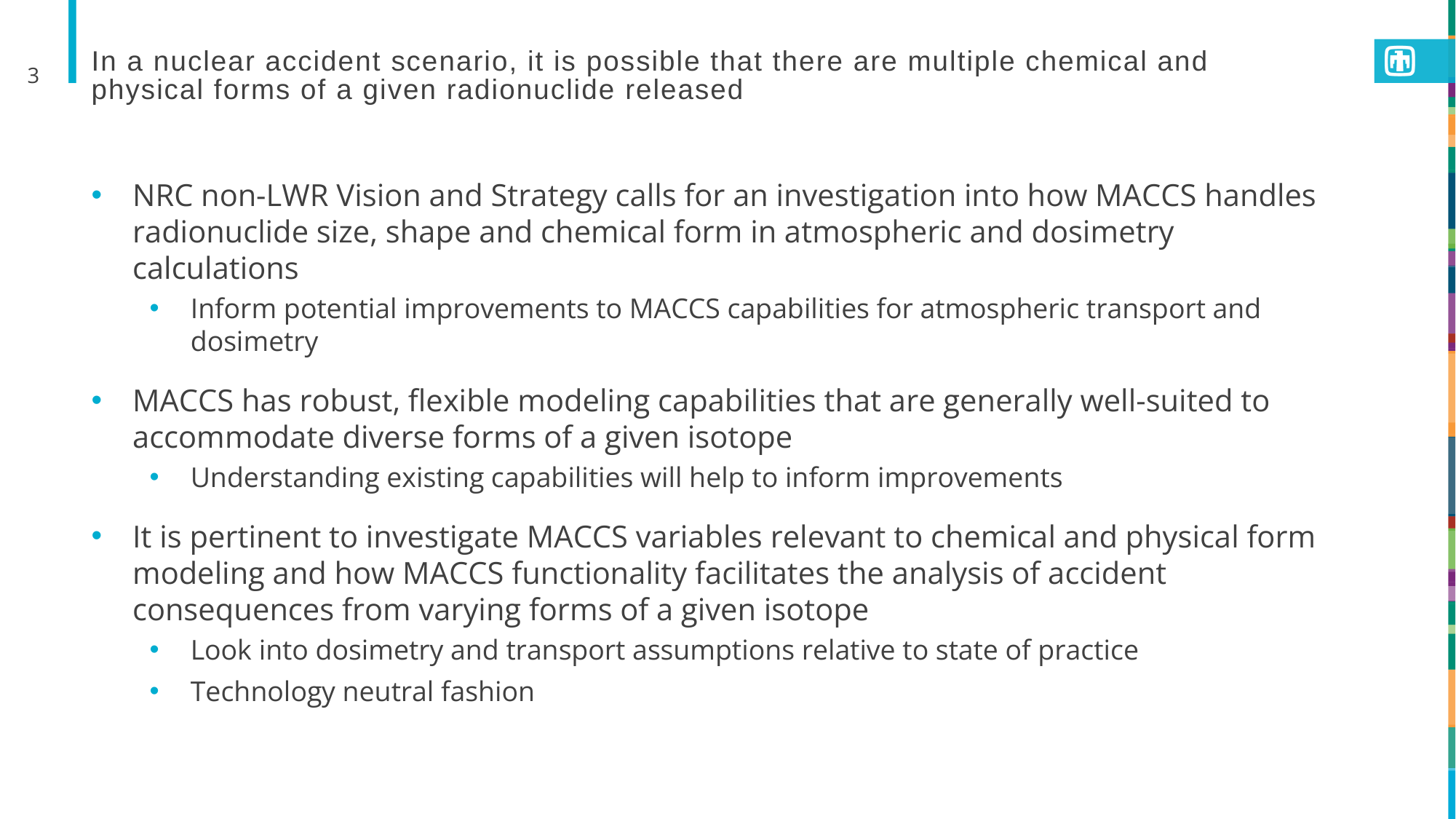

3
# In a nuclear accident scenario, it is possible that there are multiple chemical and physical forms of a given radionuclide released
NRC non-LWR Vision and Strategy calls for an investigation into how MACCS handles radionuclide size, shape and chemical form in atmospheric and dosimetry calculations
Inform potential improvements to MACCS capabilities for atmospheric transport and dosimetry
MACCS has robust, flexible modeling capabilities that are generally well-suited to accommodate diverse forms of a given isotope
Understanding existing capabilities will help to inform improvements
It is pertinent to investigate MACCS variables relevant to chemical and physical form modeling and how MACCS functionality facilitates the analysis of accident consequences from varying forms of a given isotope
Look into dosimetry and transport assumptions relative to state of practice
Technology neutral fashion